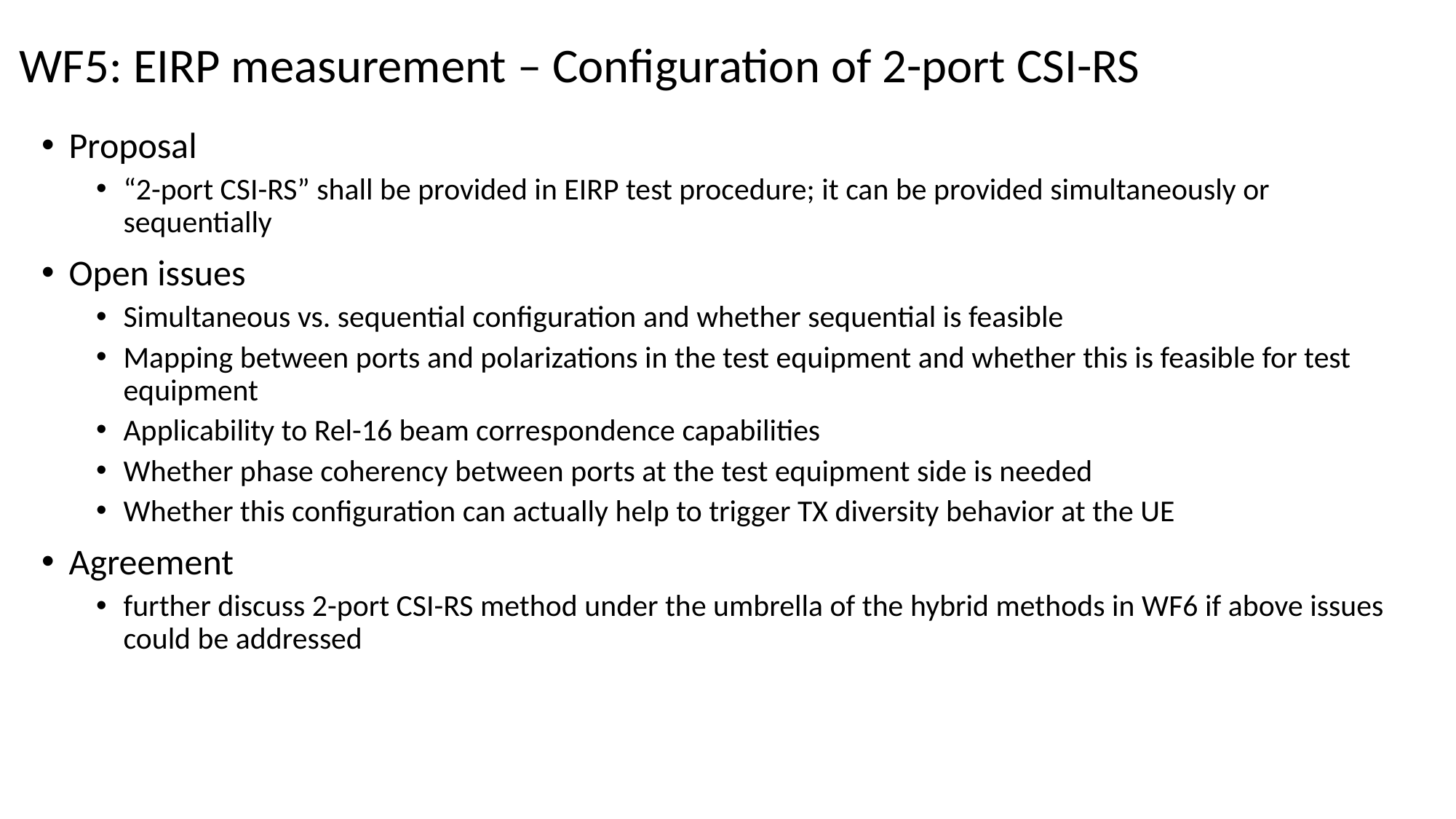

# WF5: EIRP measurement – Configuration of 2-port CSI-RS
Proposal
“2-port CSI-RS” shall be provided in EIRP test procedure; it can be provided simultaneously or sequentially
Open issues
Simultaneous vs. sequential configuration and whether sequential is feasible
Mapping between ports and polarizations in the test equipment and whether this is feasible for test equipment
Applicability to Rel-16 beam correspondence capabilities
Whether phase coherency between ports at the test equipment side is needed
Whether this configuration can actually help to trigger TX diversity behavior at the UE
Agreement
further discuss 2-port CSI-RS method under the umbrella of the hybrid methods in WF6 if above issues could be addressed